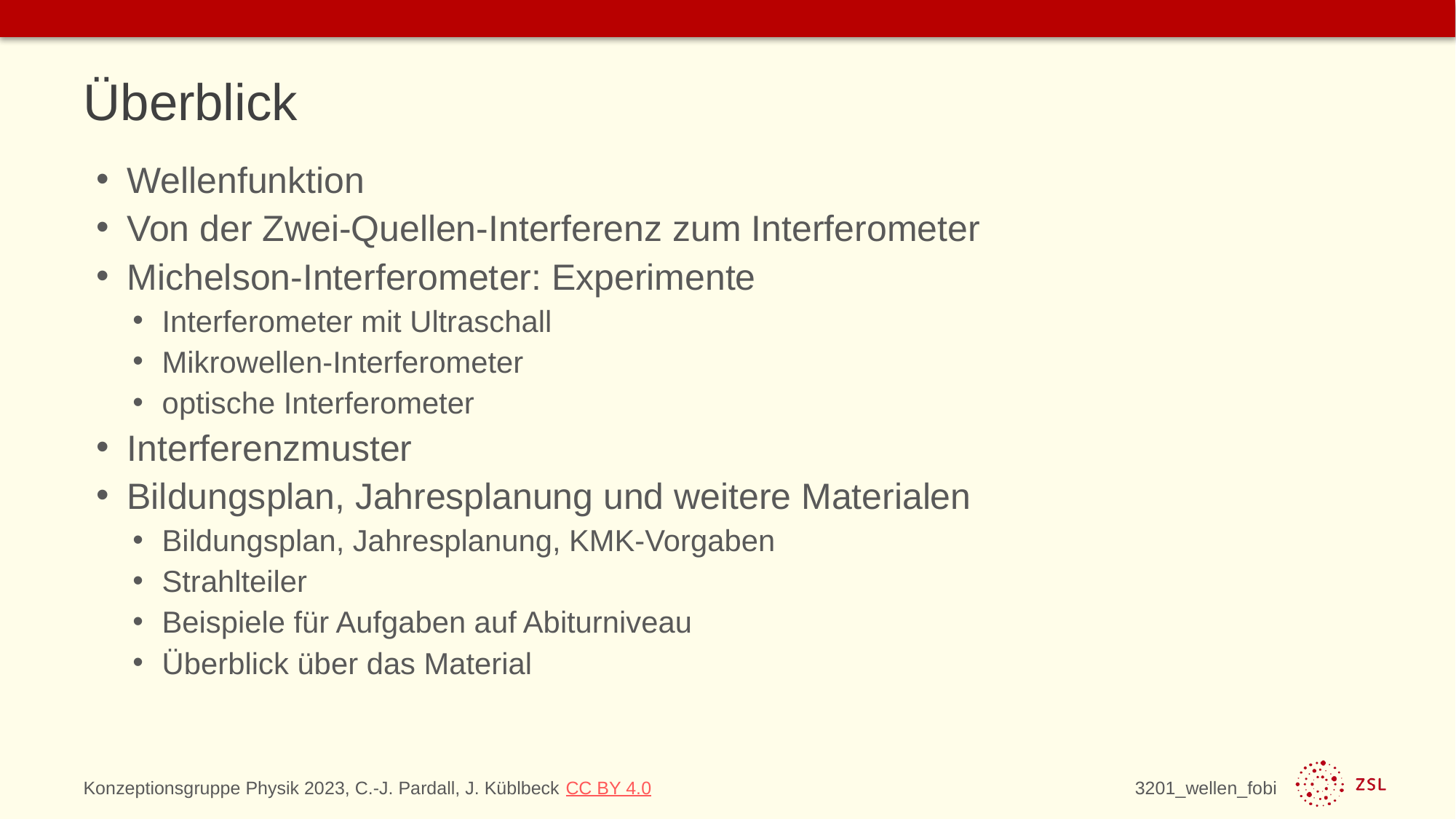

# Überblick
Wellenfunktion
Von der Zwei-Quellen-Interferenz zum Interferometer
Michelson-Interferometer: Experimente
Interferometer mit Ultraschall
Mikrowellen-Interferometer
optische Interferometer
Interferenzmuster
Bildungsplan, Jahresplanung und weitere Materialen
Bildungsplan, Jahresplanung, KMK-Vorgaben
Strahlteiler
Beispiele für Aufgaben auf Abiturniveau
Überblick über das Material